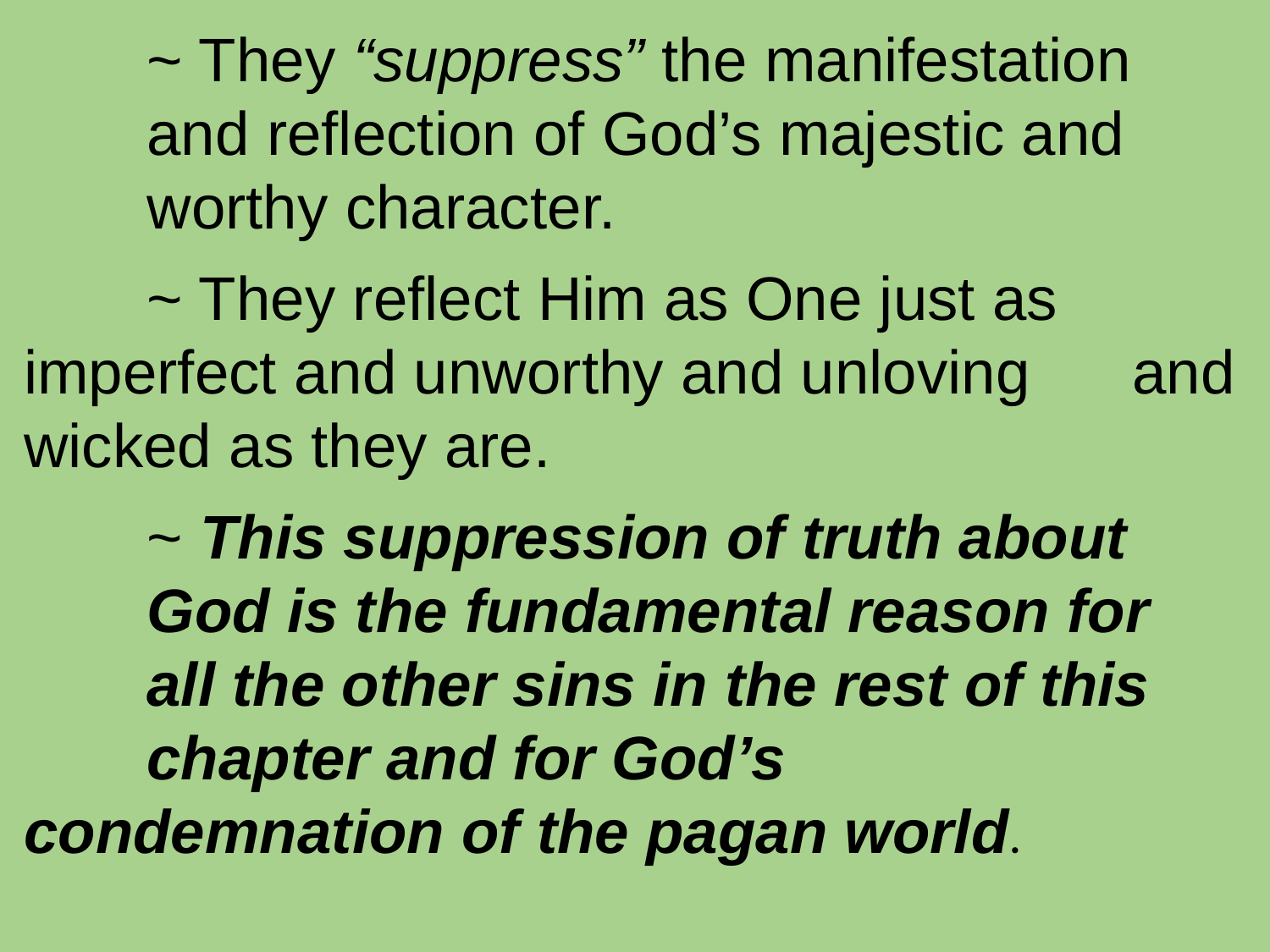

~ They “suppress” the manifestation 			and reflection of God’s majestic and 		worthy character.
	~ They reflect Him as One just as 			imperfect and unworthy and unloving 		and wicked as they are.
	~ This suppression of truth about 			God is the fundamental reason for 		all the other sins in the rest of this 		chapter and for God’s 					condemnation of the pagan world.